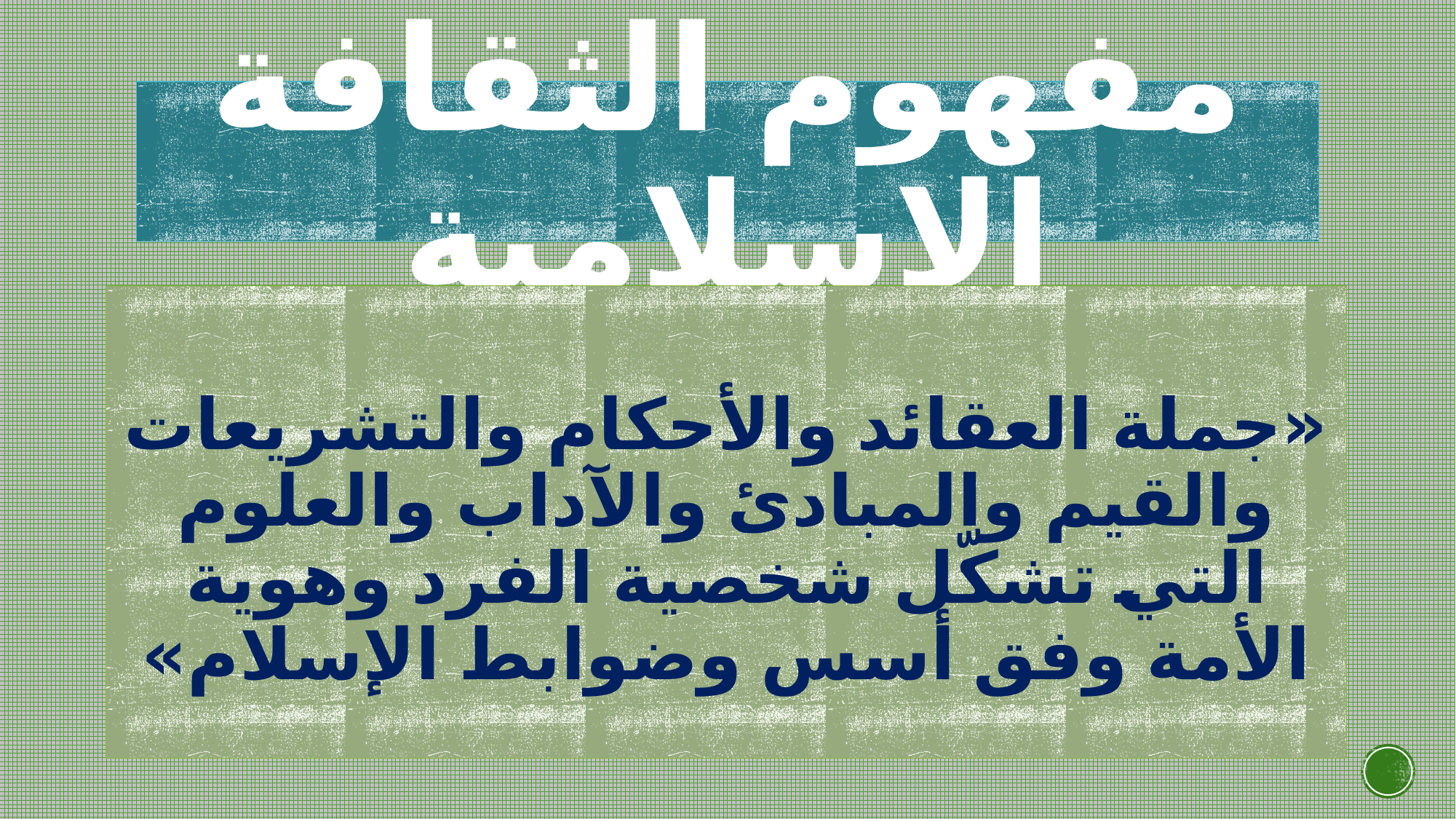

# مفهوم الثقافة الإسلامية

«جملة العقائد والأحكام والتشريعات والقيم والمبادئ والآداب والعلوم التي تشكّل شخصية الفرد وهوية الأمة وفق أسس وضوابط الإسلام»